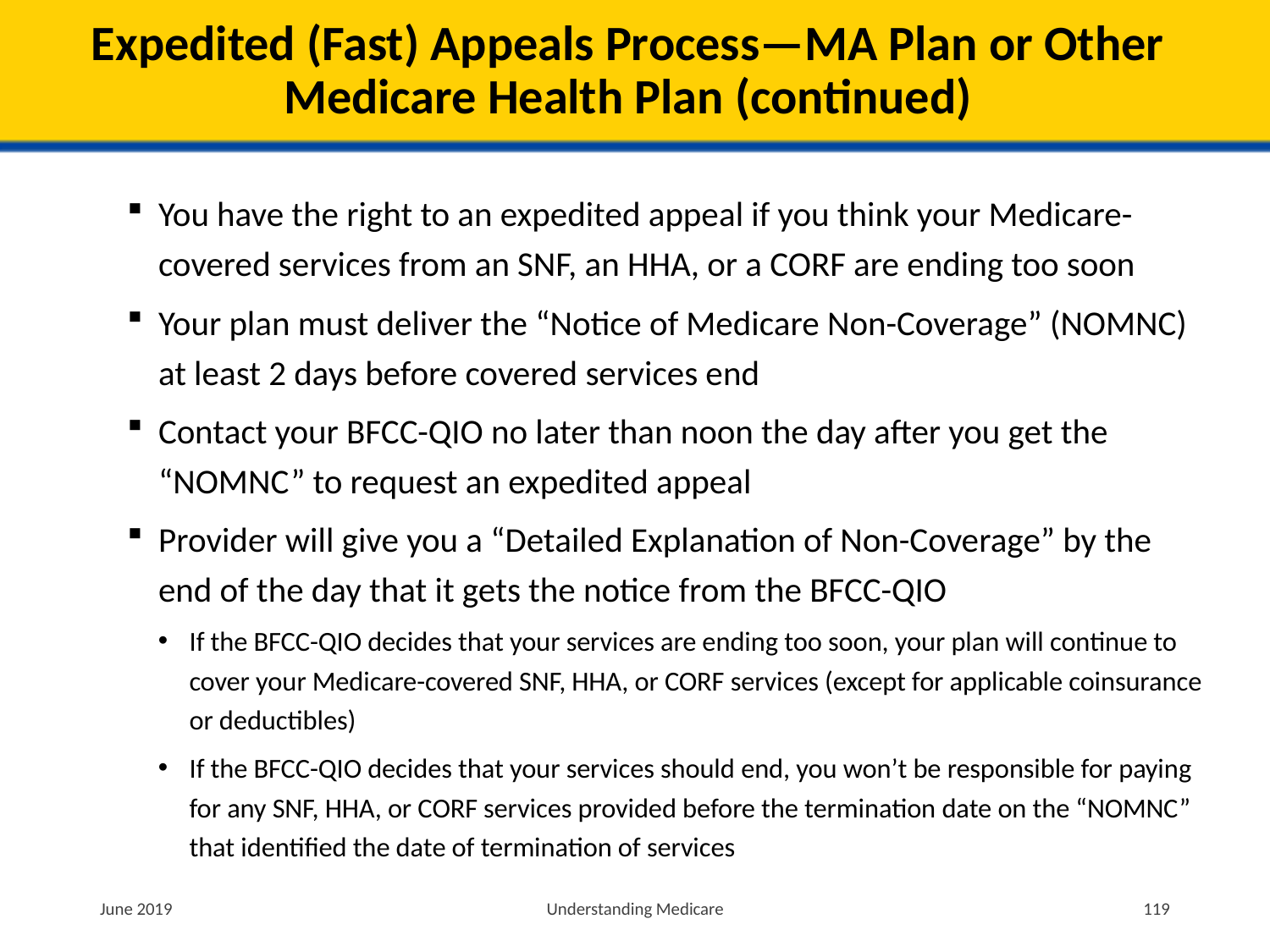

# Expedited (Fast) Appeals Process—MA Plan or Other Medicare Health Plan (continued)
You have the right to an expedited appeal if you think your Medicare-covered services from an SNF, an HHA, or a CORF are ending too soon
Your plan must deliver the “Notice of Medicare Non-Coverage” (NOMNC) at least 2 days before covered services end
Contact your BFCC-QIO no later than noon the day after you get the “NOMNC” to request an expedited appeal
Provider will give you a “Detailed Explanation of Non-Coverage” by the end of the day that it gets the notice from the BFCC-QIO
If the BFCC-QIO decides that your services are ending too soon, your plan will continue to cover your Medicare-covered SNF, HHA, or CORF services (except for applicable coinsurance or deductibles)
If the BFCC-QIO decides that your services should end, you won’t be responsible for paying for any SNF, HHA, or CORF services provided before the termination date on the “NOMNC” that identified the date of termination of services
June 2019
Understanding Medicare
119